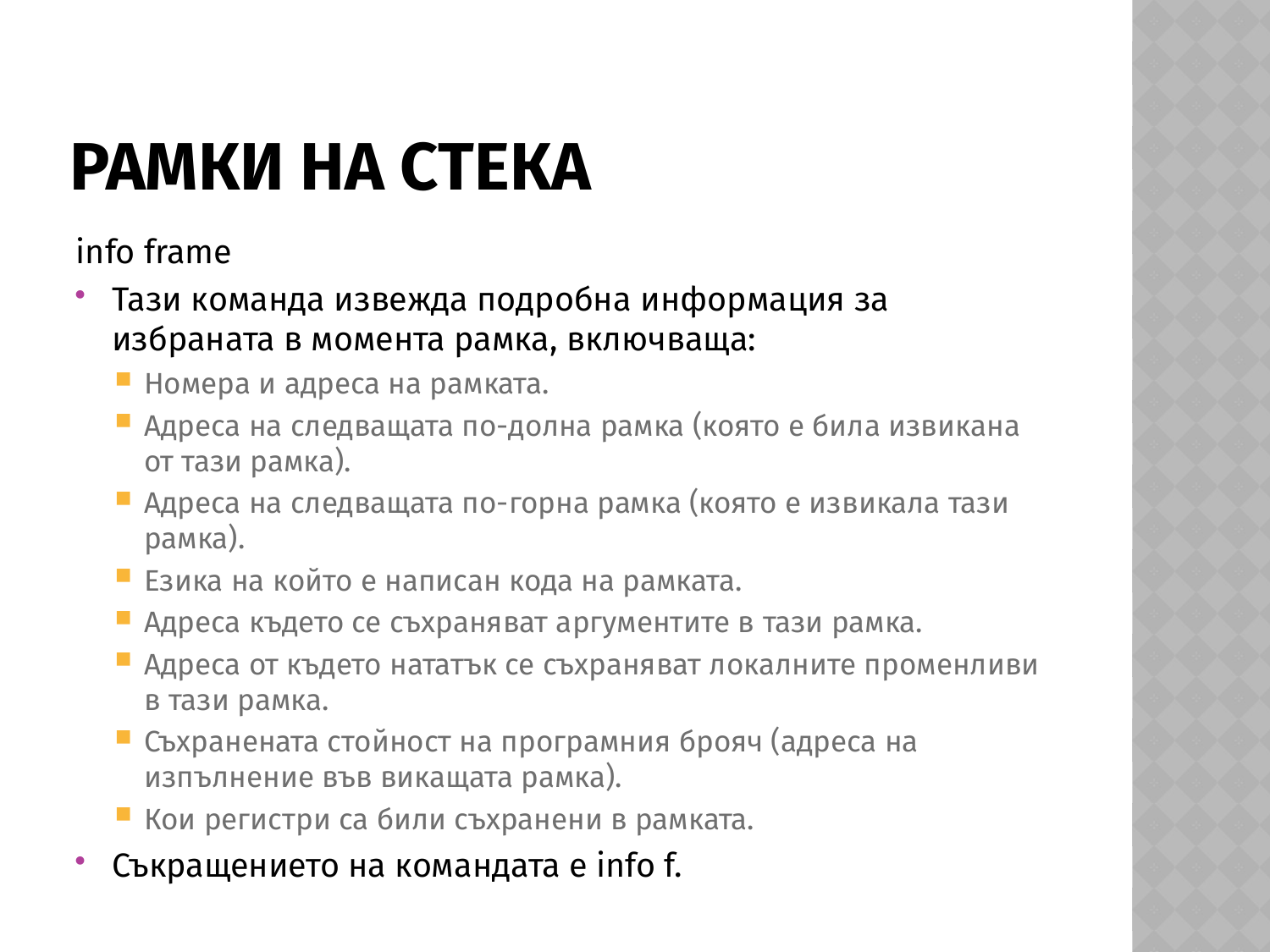

# Рамки на стека
info frame
Тази команда извежда подробна информация за избраната в момента рамка, включваща:
Номера и адреса на рамката.
Адреса на следващата по-долна рамка (която е била извикана от тази рамка).
Адреса на следващата по-горна рамка (която е извикала тази рамка).
Езика на който е написан кода на рамката.
Адреса където се съхраняват аргументите в тази рамка.
Адреса от където нататък се съхраняват локалните променливи в тази рамка.
Съхранената стойност на програмния брояч (адреса на изпълнение във викащата рамка).
Кои регистри са били съхранени в рамката.
Съкращението на командата е info f.